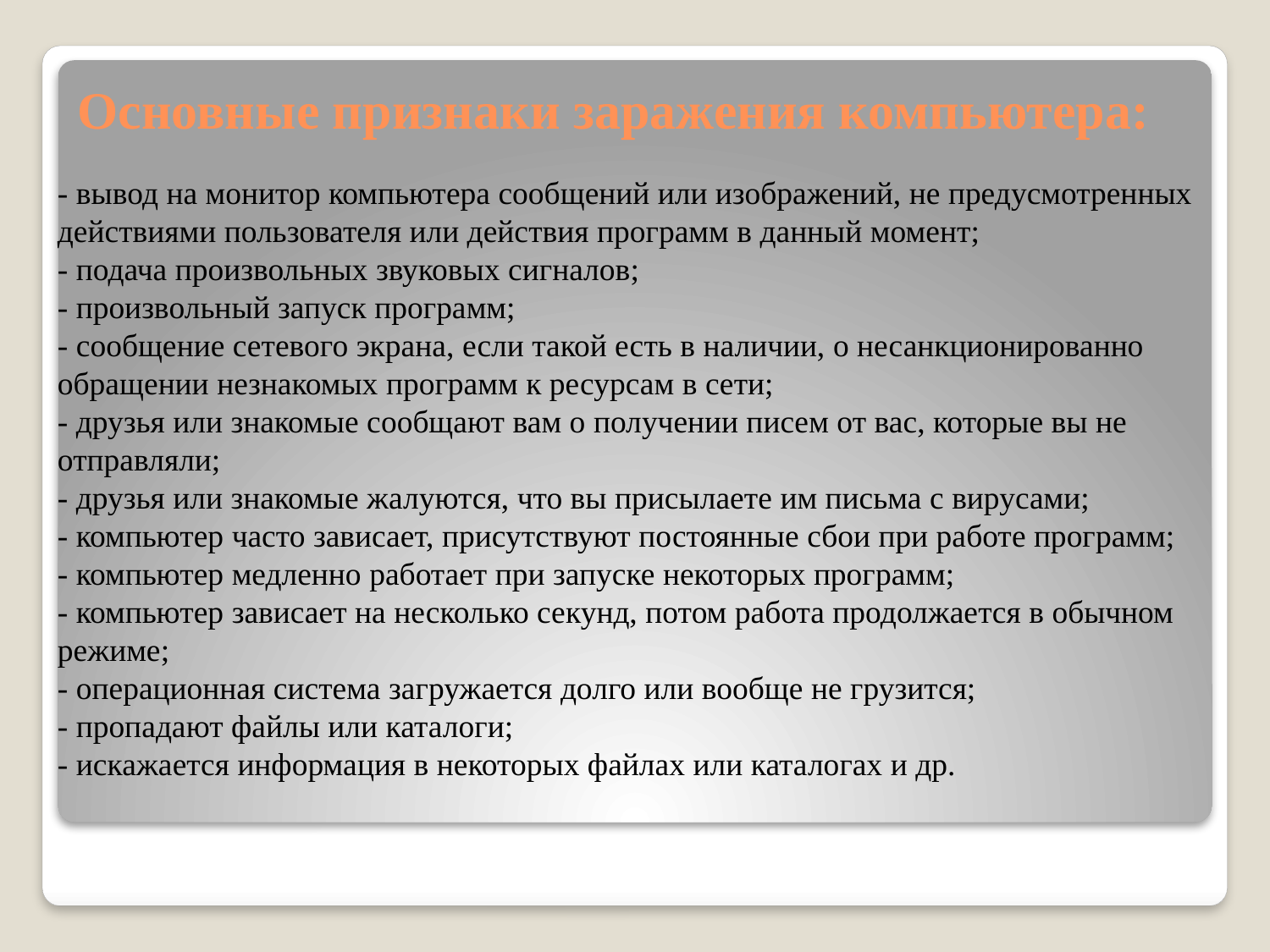

# Основные признаки заражения компьютера:
- вывод на монитор компьютера сообщений или изображений, не предусмотренных действиями пользователя или действия программ в данный момент;
- подача произвольных звуковых сигналов;
- произвольный запуск программ;
- сообщение сетевого экрана, если такой есть в наличии, о несанкционированно обращении незнакомых программ к ресурсам в сети;
- друзья или знакомые сообщают вам о получении писем от вас, которые вы не отправляли;
- друзья или знакомые жалуются, что вы присылаете им письма с вирусами;
- компьютер часто зависает, присутствуют постоянные сбои при работе программ;
- компьютер медленно работает при запуске некоторых программ;
- компьютер зависает на несколько секунд, потом работа продолжается в обычном режиме;
- операционная система загружается долго или вообще не грузится;
- пропадают файлы или каталоги;
- искажается информация в некоторых файлах или каталогах и др.